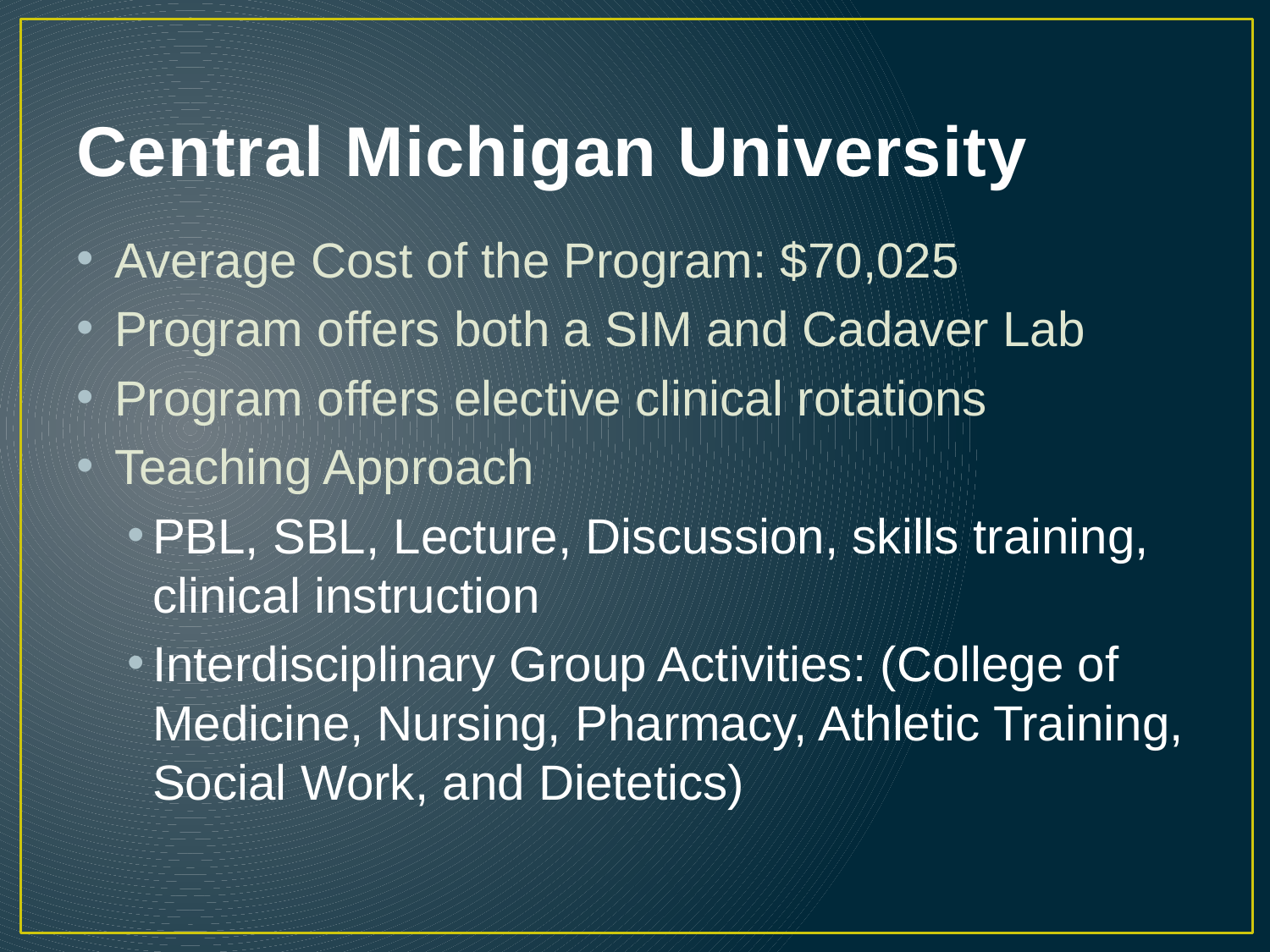

# Central Michigan University
Average Cost of the Program: $70,025
Program offers both a SIM and Cadaver Lab
Program offers elective clinical rotations
Teaching Approach
PBL, SBL, Lecture, Discussion, skills training, clinical instruction
Interdisciplinary Group Activities: (College of Medicine, Nursing, Pharmacy, Athletic Training, Social Work, and Dietetics)